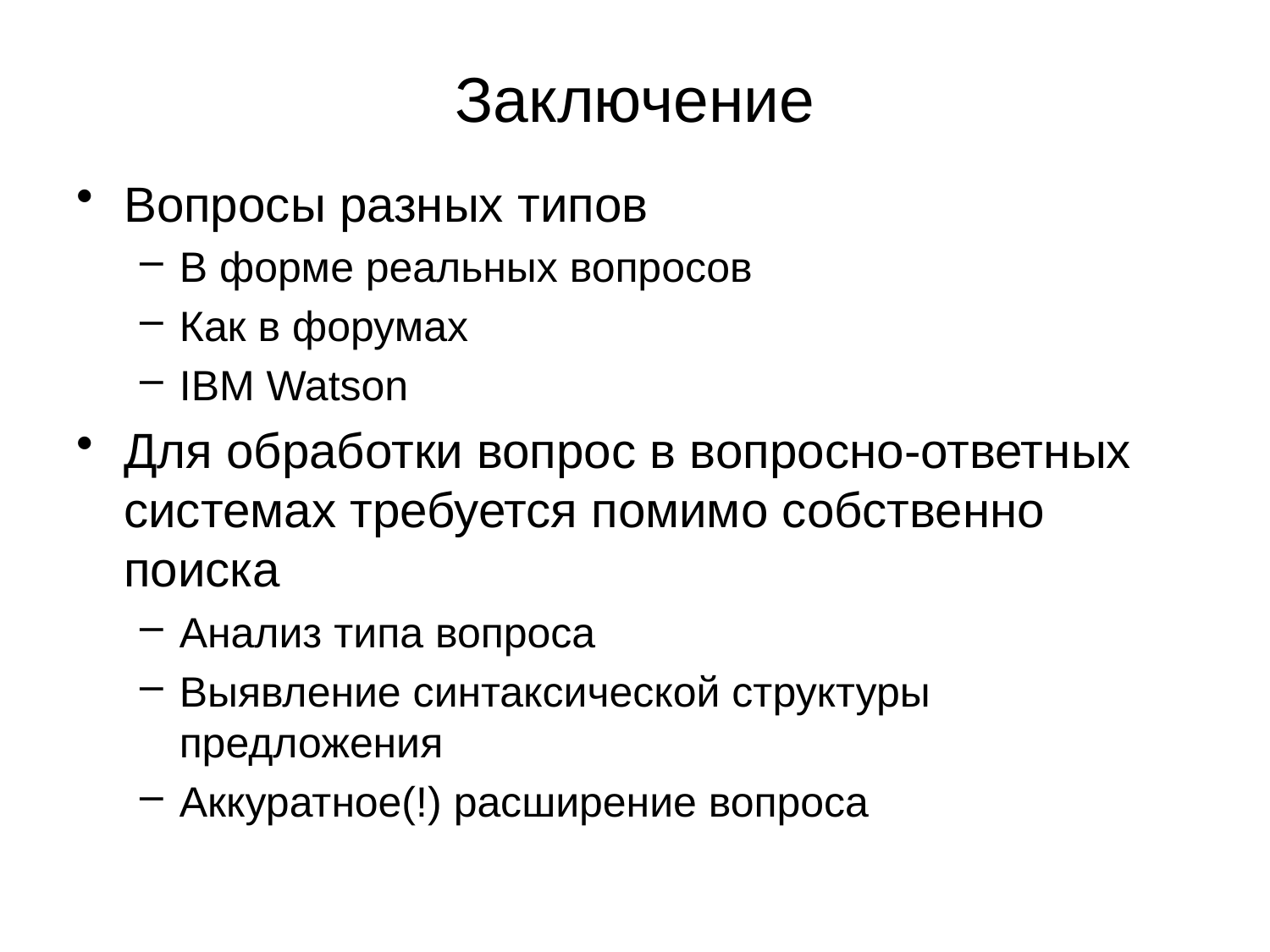

# Заключение
Вопросы разных типов
В форме реальных вопросов
Как в форумах
IBM Watson
Для обработки вопрос в вопросно-ответных системах требуется помимо собственно поиска
Анализ типа вопроса
Выявление синтаксической структуры предложения
Аккуратное(!) расширение вопроса